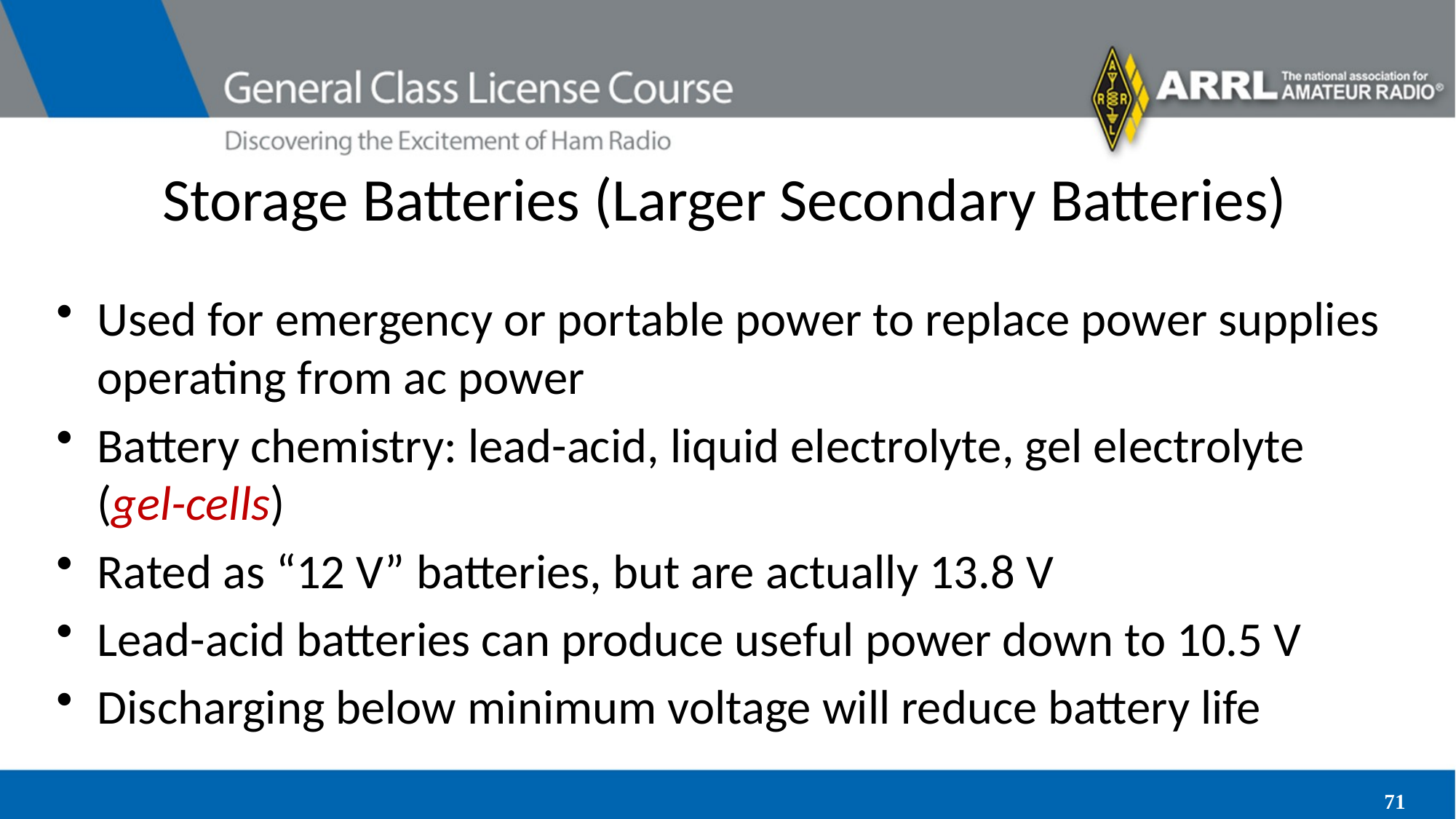

# Storage Batteries (Larger Secondary Batteries)
Used for emergency or portable power to replace power supplies operating from ac power
Battery chemistry: lead-acid, liquid electrolyte, gel electrolyte (gel-cells)
Rated as “12 V” batteries, but are actually 13.8 V
Lead-acid batteries can produce useful power down to 10.5 V
Discharging below minimum voltage will reduce battery life